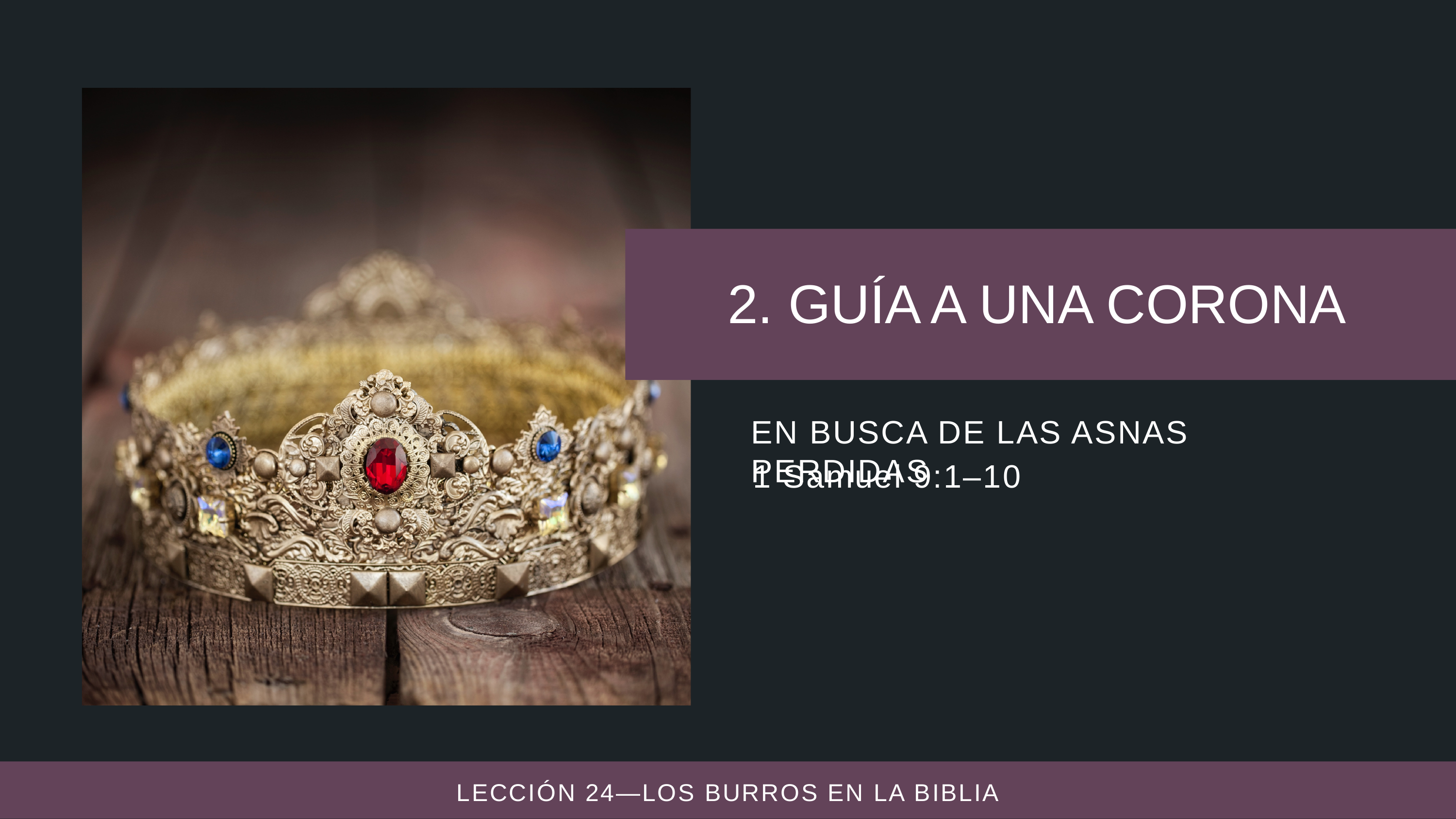

EN BUSCA DE LAS ASNAS PERDIDAS
1 Samuel 9:1–10